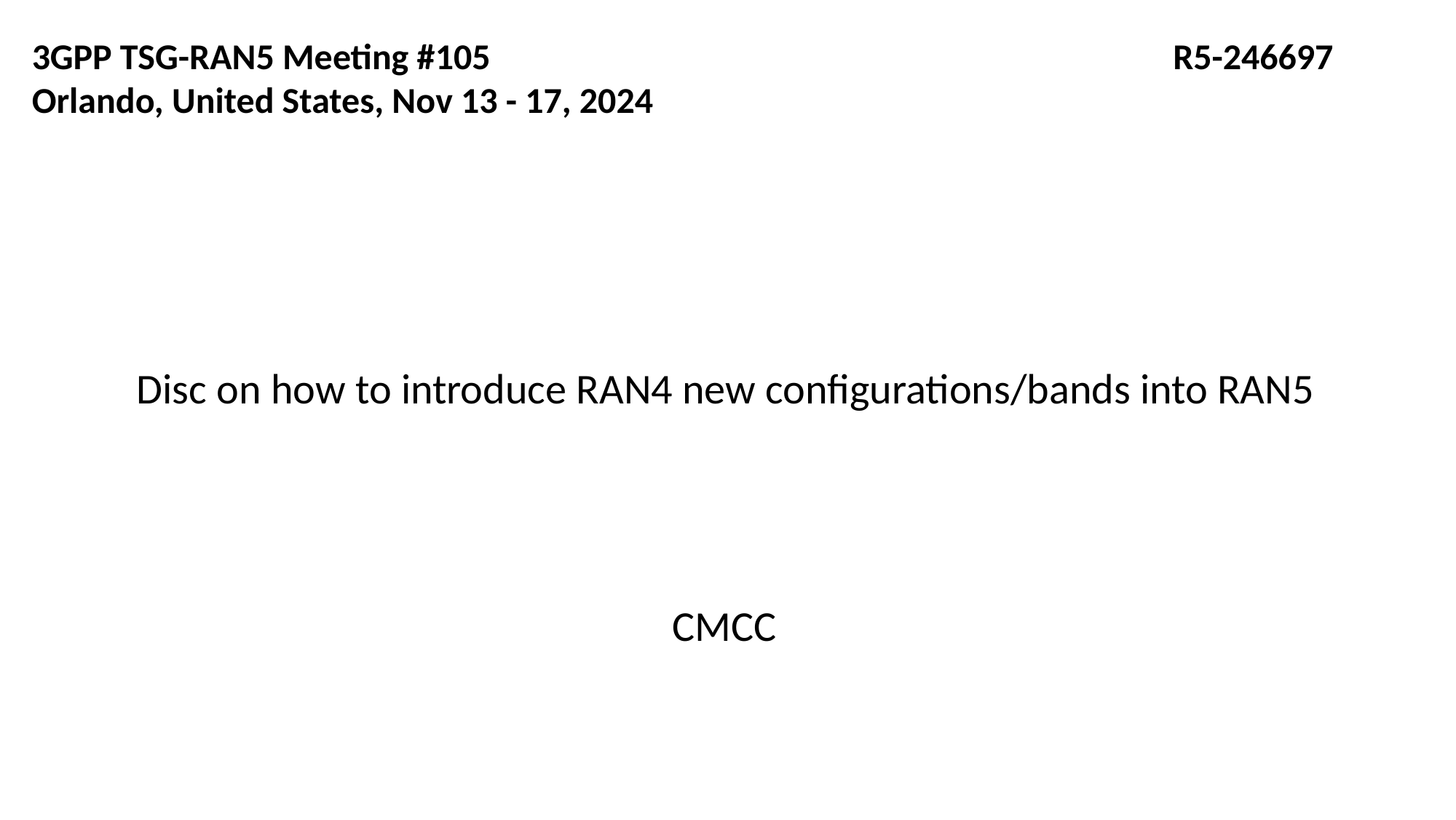

3GPP TSG-RAN5 Meeting #105 						      R5-246697
Orlando, United States, Nov 13 - 17, 2024
# Disc on how to introduce RAN4 new configurations/bands into RAN5
CMCC